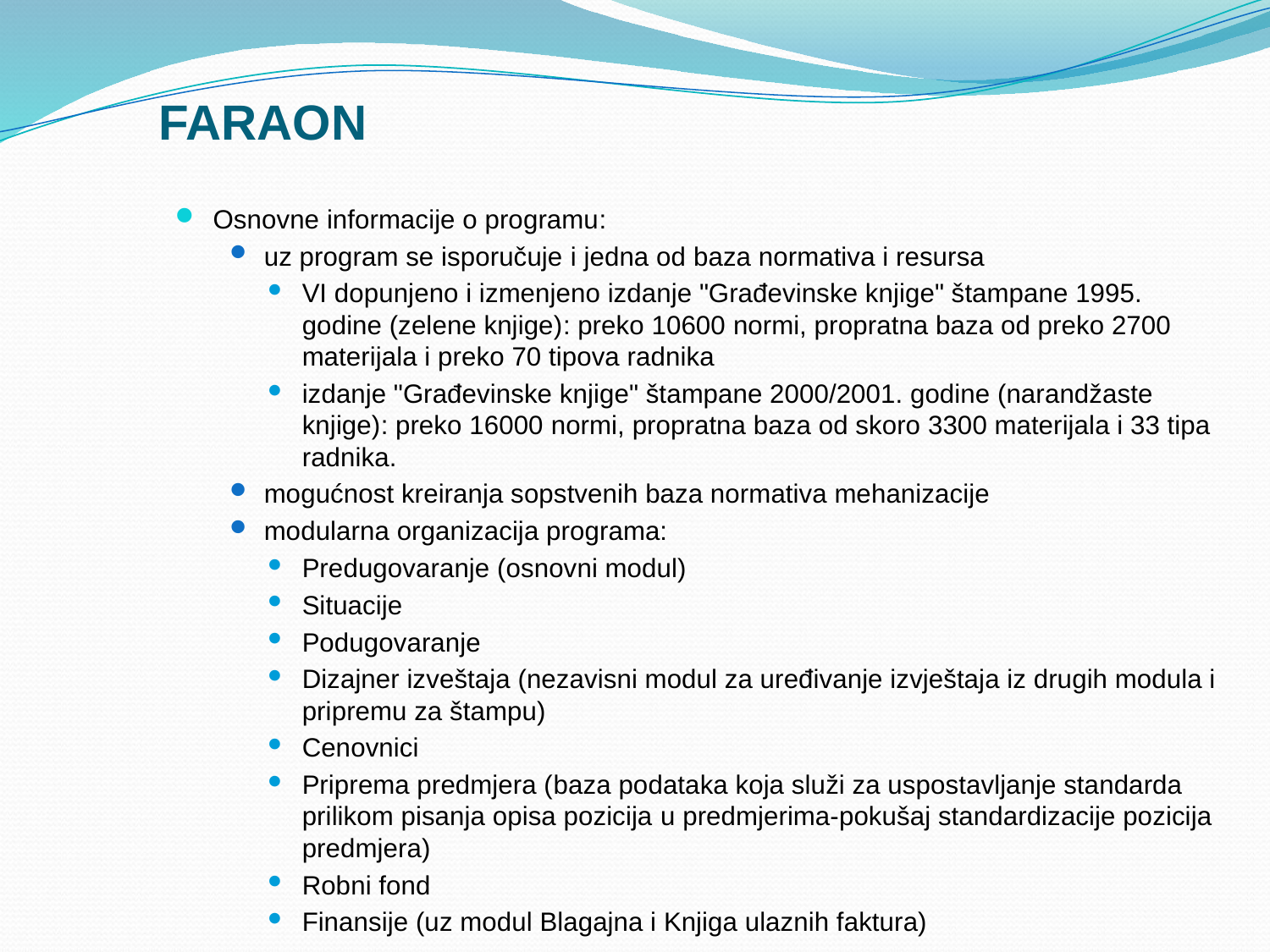

# FARAON
Osnovne informacije o programu:
uz program se isporučuje i jedna od baza normativa i resursa
VI dopunjeno i izmenjeno izdanje "Građevinske knjige" štampane 1995. godine (zelene knjige): preko 10600 normi, propratna baza od preko 2700 materijala i preko 70 tipova radnika
izdanje "Građevinske knjige" štampane 2000/2001. godine (narandžaste knjige): preko 16000 normi, propratna baza od skoro 3300 materijala i 33 tipa radnika.
mogućnost kreiranja sopstvenih baza normativa mehanizacije
modularna organizacija programa:
Predugovaranje (osnovni modul)
Situacije
Podugovaranje
Dizajner izveštaja (nezavisni modul za uređivanje izvještaja iz drugih modula i pripremu za štampu)
Cenovnici
Priprema predmjera (baza podataka koja služi za uspostavljanje standarda prilikom pisanja opisa pozicija u predmjerima-pokušaj standardizacije pozicija predmjera)
Robni fond
Finansije (uz modul Blagajna i Knjiga ulaznih faktura)